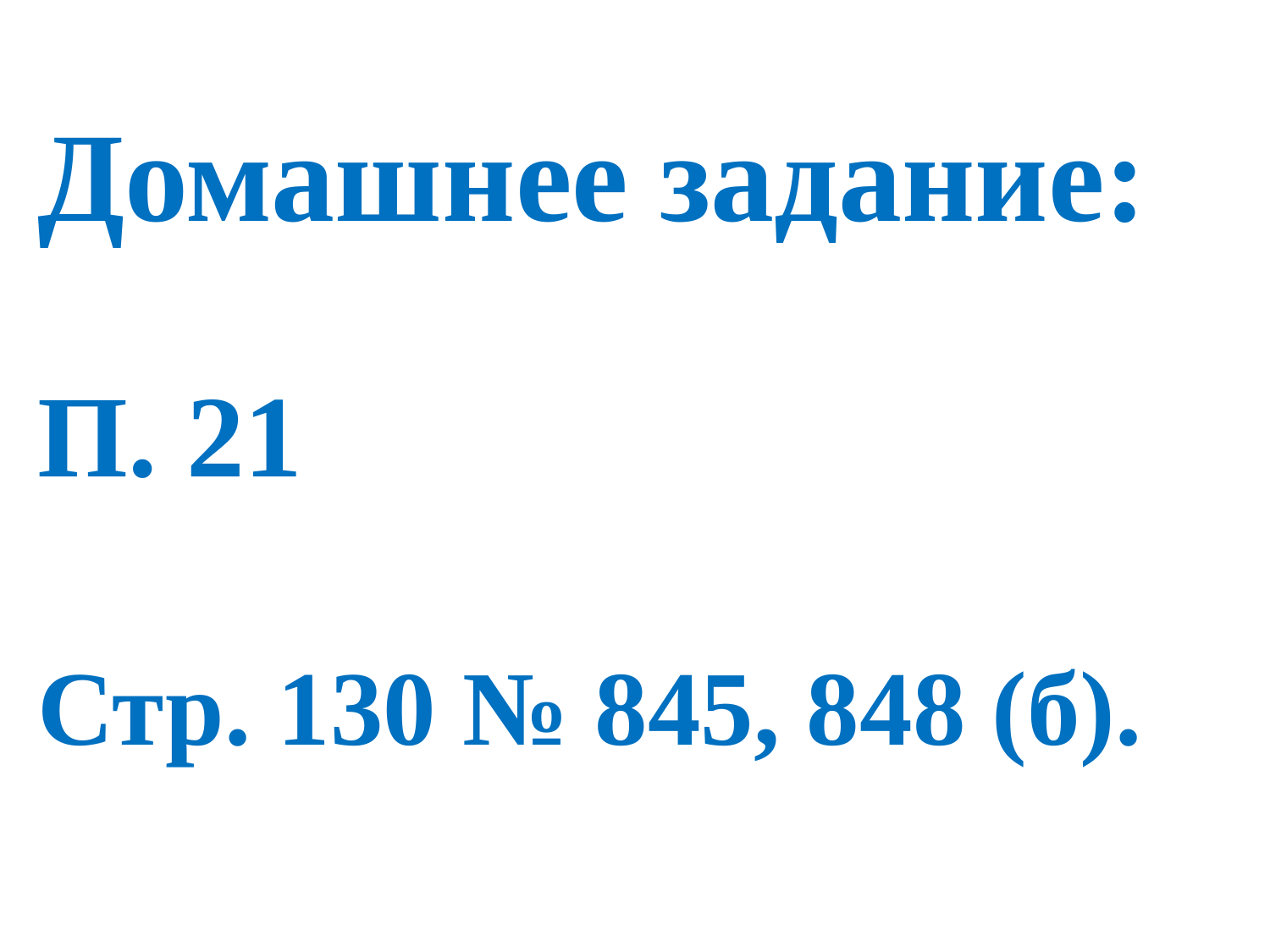

Домашнее задание:

П. 21

Стр. 130 № 845, 848 (б).